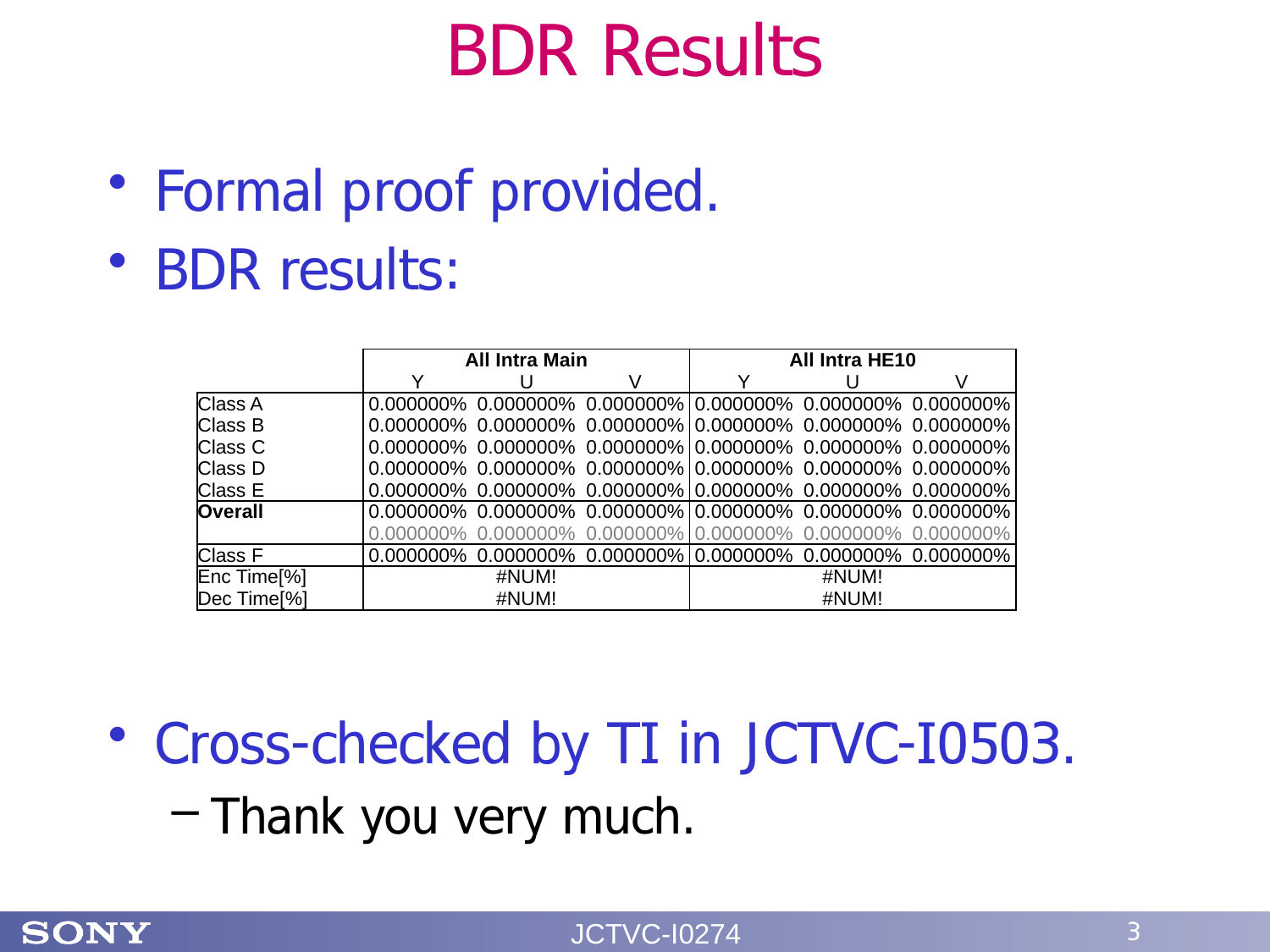

# BDR Results
Formal proof provided.
BDR results:

Cross-checked by TI in JCTVC-I0503.
Thank you very much.
|  | All Intra Main |  |  | All Intra HE10 |  |  |
| --- | --- | --- | --- | --- | --- | --- |
|  | Y | U | V | Y | U | V |
| Class A | 0.000000% | 0.000000% | 0.000000% | 0.000000% | 0.000000% | 0.000000% |
| Class B | 0.000000% | 0.000000% | 0.000000% | 0.000000% | 0.000000% | 0.000000% |
| Class C | 0.000000% | 0.000000% | 0.000000% | 0.000000% | 0.000000% | 0.000000% |
| Class D | 0.000000% | 0.000000% | 0.000000% | 0.000000% | 0.000000% | 0.000000% |
| Class E | 0.000000% | 0.000000% | 0.000000% | 0.000000% | 0.000000% | 0.000000% |
| Overall | 0.000000% | 0.000000% | 0.000000% | 0.000000% | 0.000000% | 0.000000% |
|  | 0.000000% | 0.000000% | 0.000000% | 0.000000% | 0.000000% | 0.000000% |
| Class F | 0.000000% | 0.000000% | 0.000000% | 0.000000% | 0.000000% | 0.000000% |
| Enc Time[%] | #NUM! |  |  | #NUM! |  |  |
| Dec Time[%] | #NUM! |  |  | #NUM! |  |  |
JCTVC-I0274
3